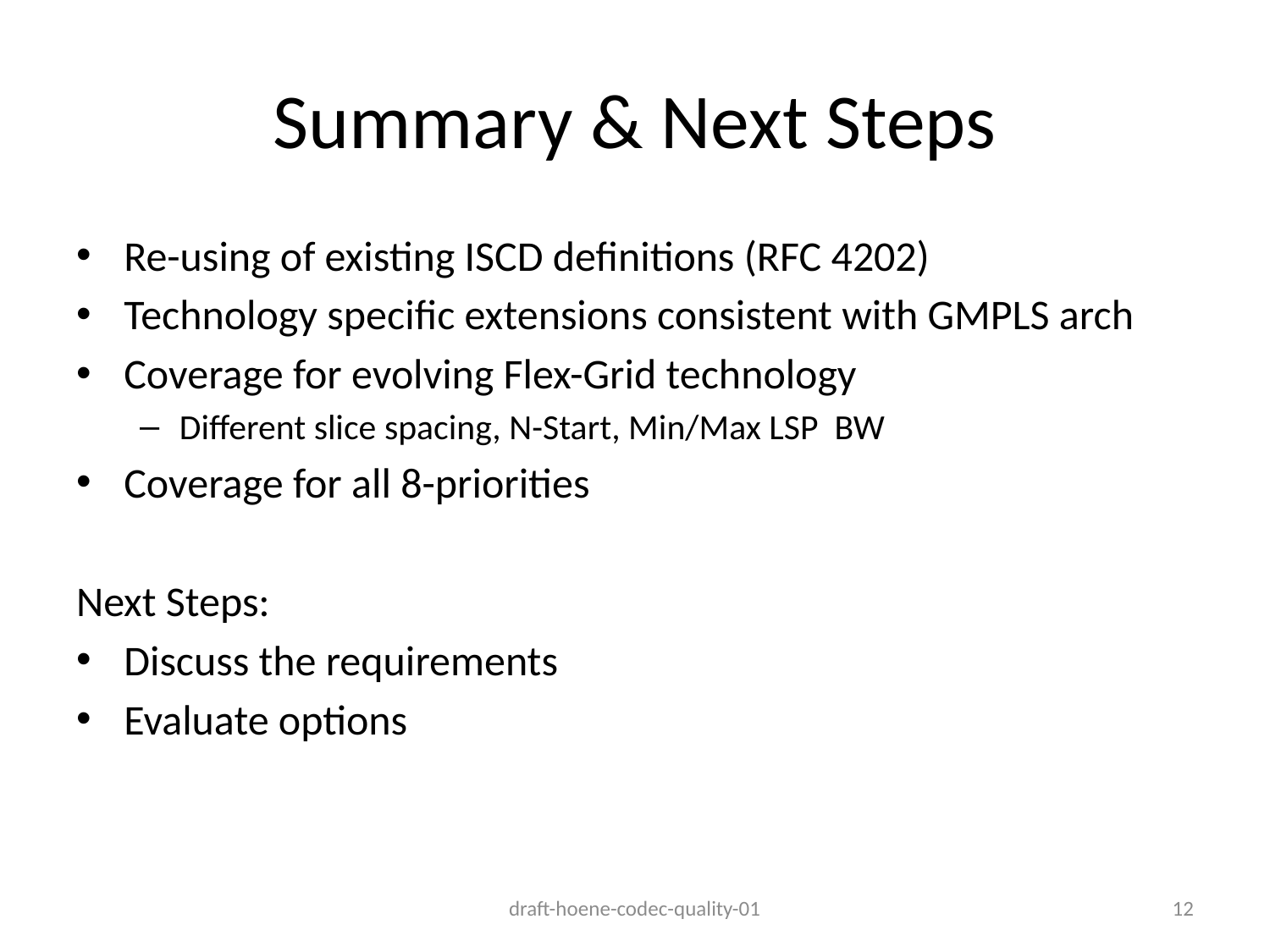

# Summary & Next Steps
Re-using of existing ISCD definitions (RFC 4202)
Technology specific extensions consistent with GMPLS arch
Coverage for evolving Flex-Grid technology
Different slice spacing, N-Start, Min/Max LSP  BW
Coverage for all 8-priorities

Next Steps:
Discuss the requirements
Evaluate options
draft-hoene-codec-quality-01
12